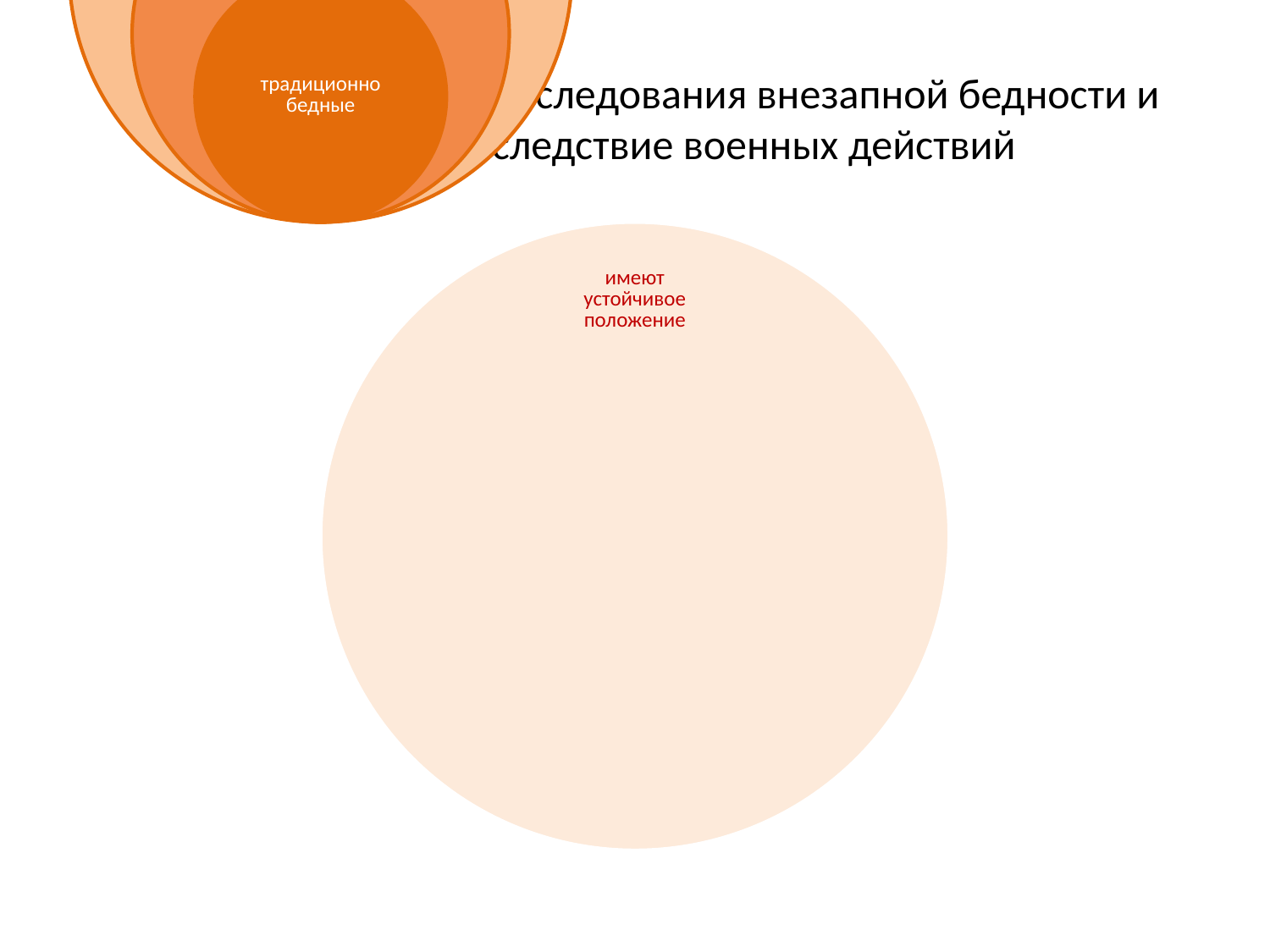

# Теоретическая схема исследования внезапной бедности и уязвимости вследствие военных действий
имеют устойчивое положение
традиционно
бедные